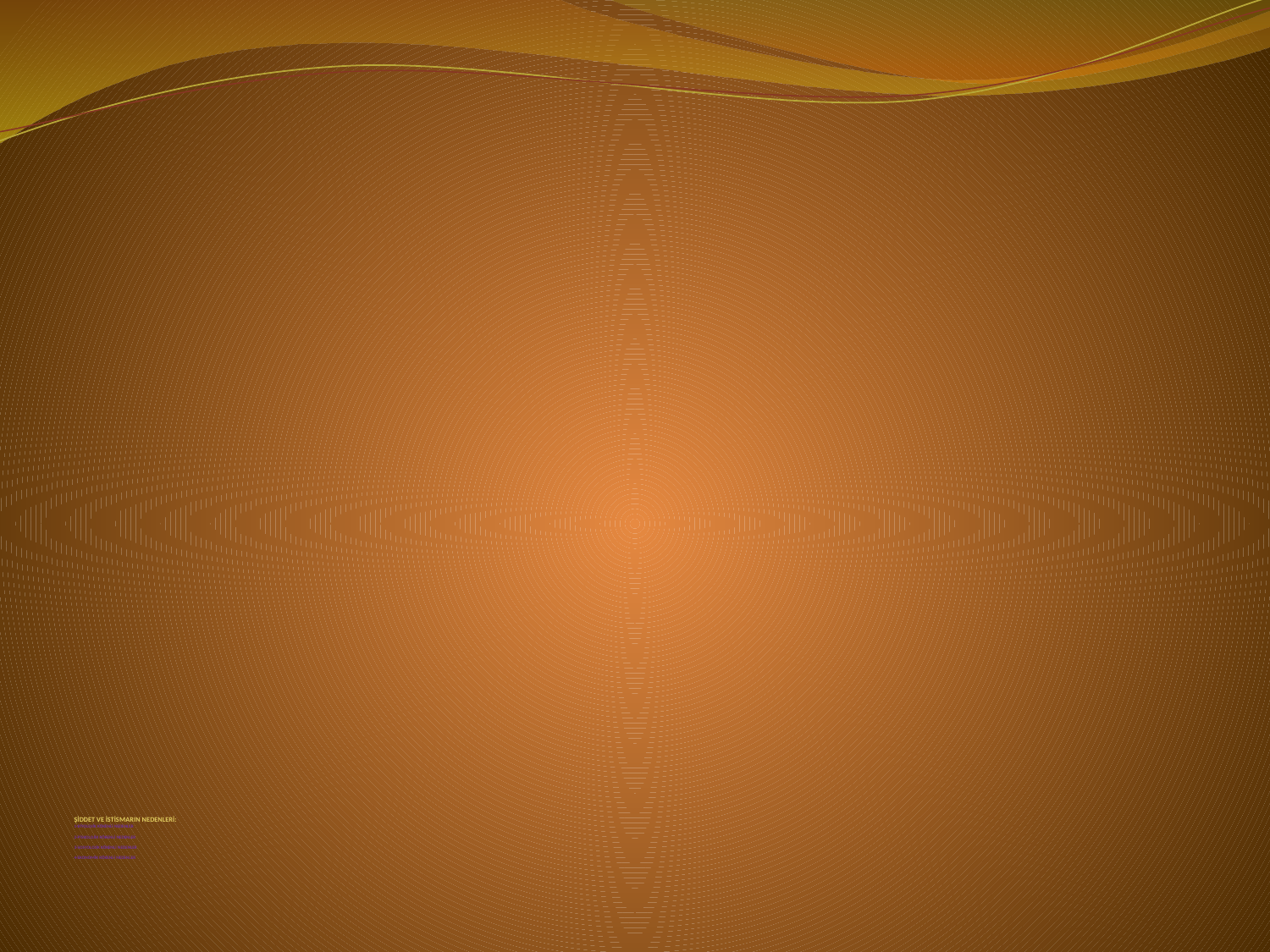

# ŞİDDET VE İSTİSMARIN NEDENLERİ: 1-BİYOLOJİK KÖKENLİ NEDENLER 2-PİSKOLOJİK KÖKENLİ NEDENLER 3-SOSYOLOJİK KÖKENLİ NEDENLER 4-EKONOMİK KÖKENLİ NEDENLER